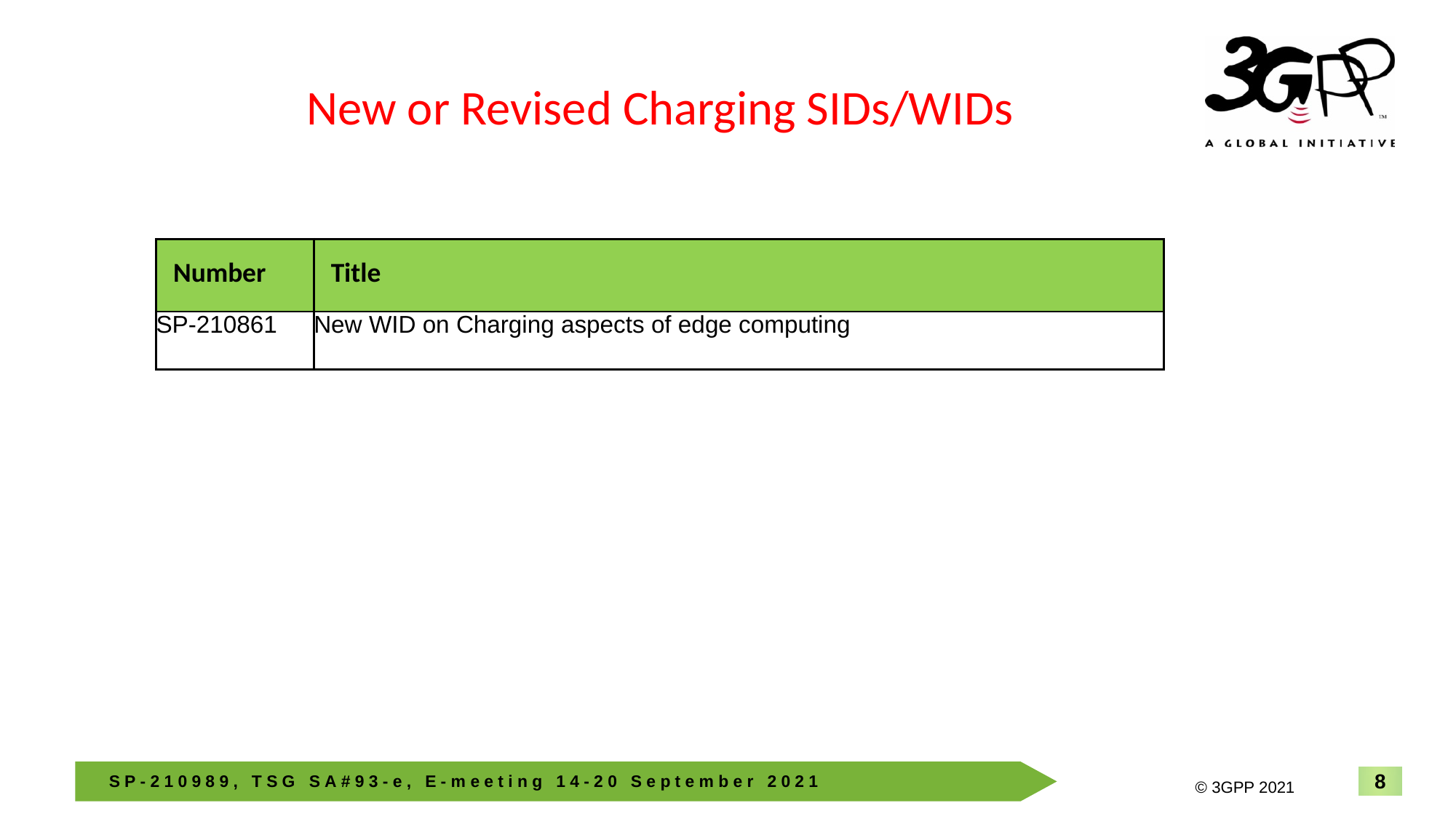

New or Revised Charging SIDs/WIDs
| Number | Title |
| --- | --- |
| SP-210861 | New WID on Charging aspects of edge computing |